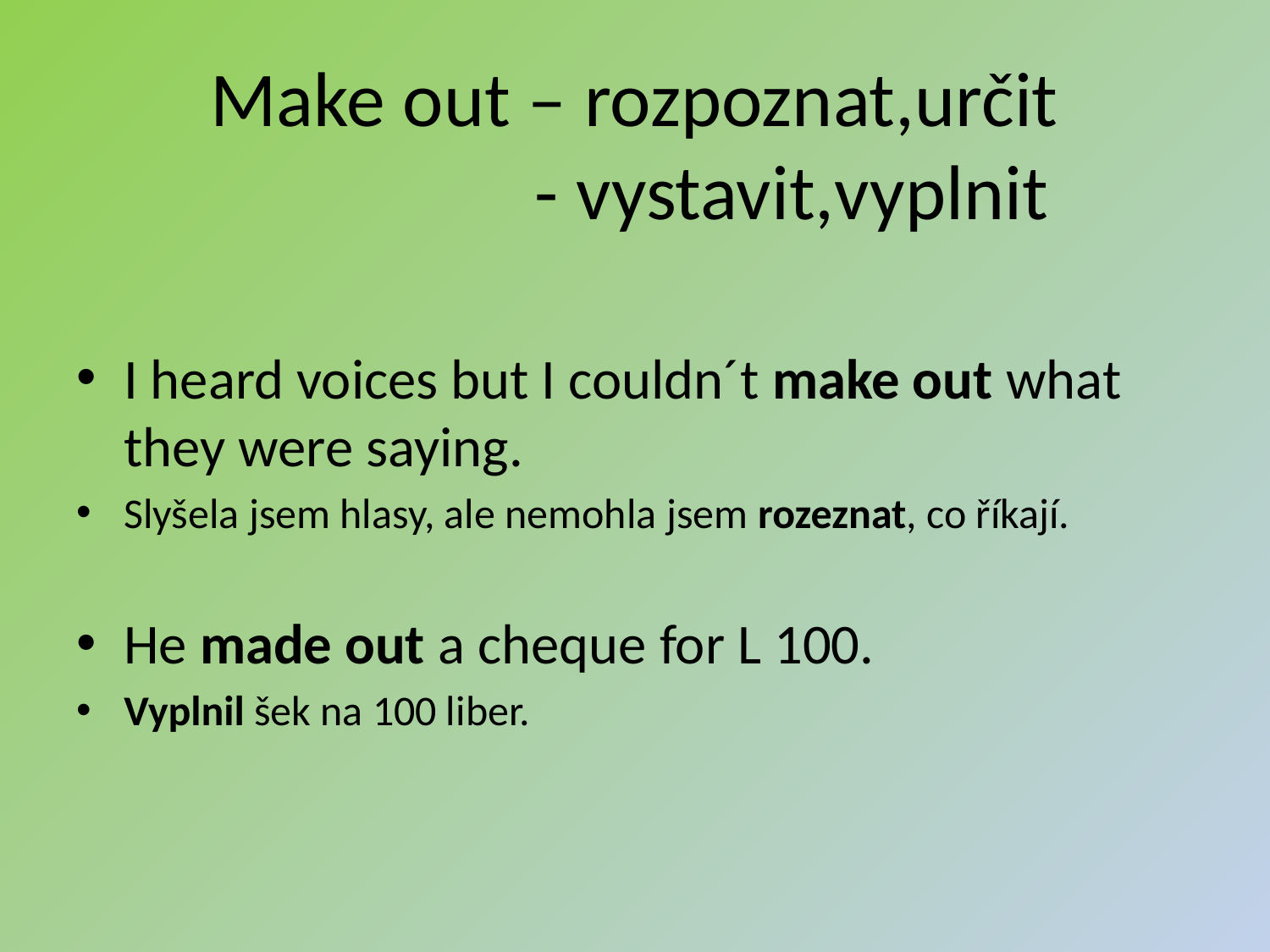

# Make out – rozpoznat,určit - vystavit,vyplnit
I heard voices but I couldn´t make out what they were saying.
Slyšela jsem hlasy, ale nemohla jsem rozeznat, co říkají.

He made out a cheque for L 100.
Vyplnil šek na 100 liber.